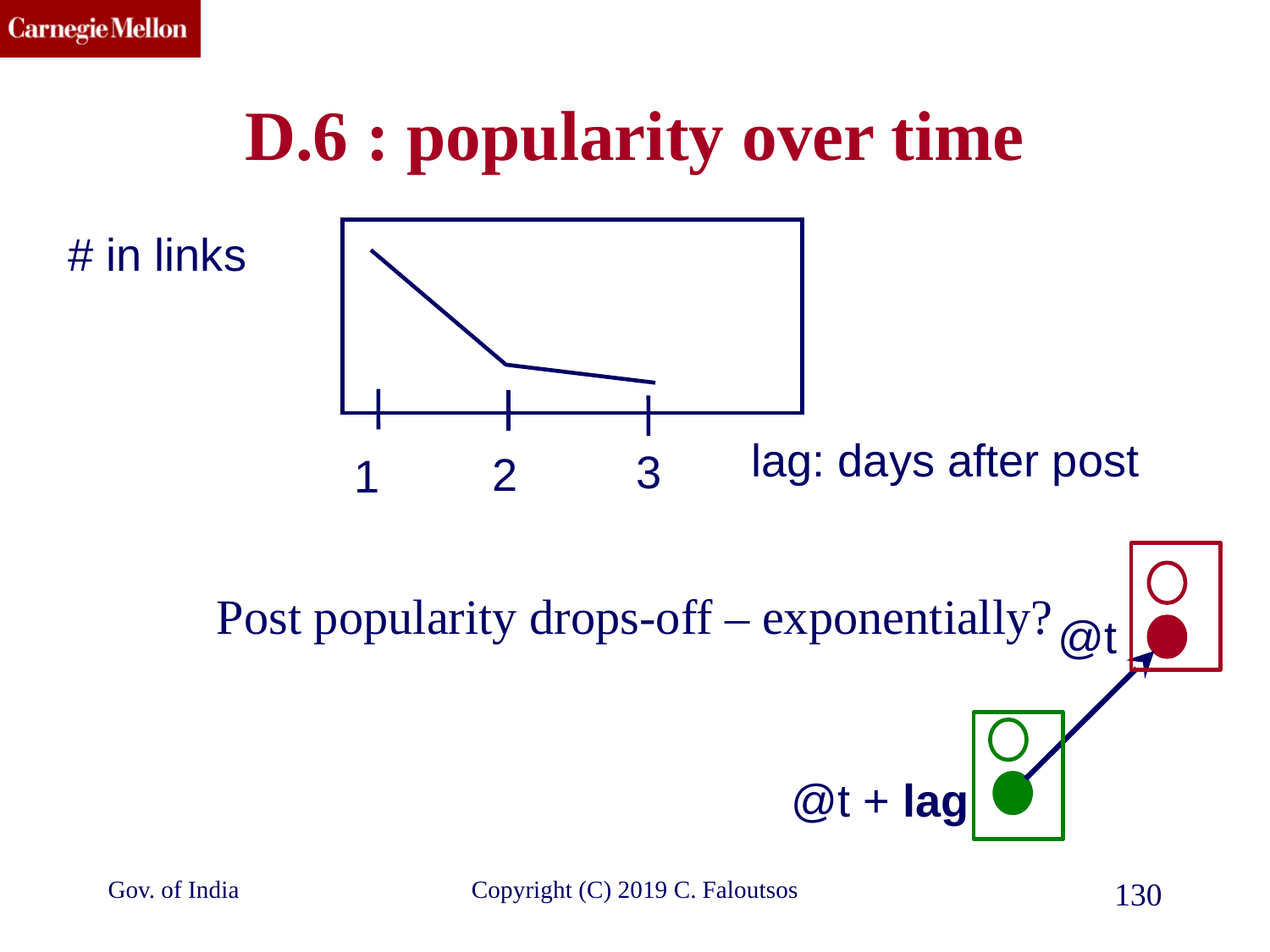

# D.6 : popularity over time
# in links

lag: days after post
3
2
1

Post popularity drops-off – exponentially?
@t

@t + lag

Gov. of India
Copyright (C) 2019 C. Faloutsos
130